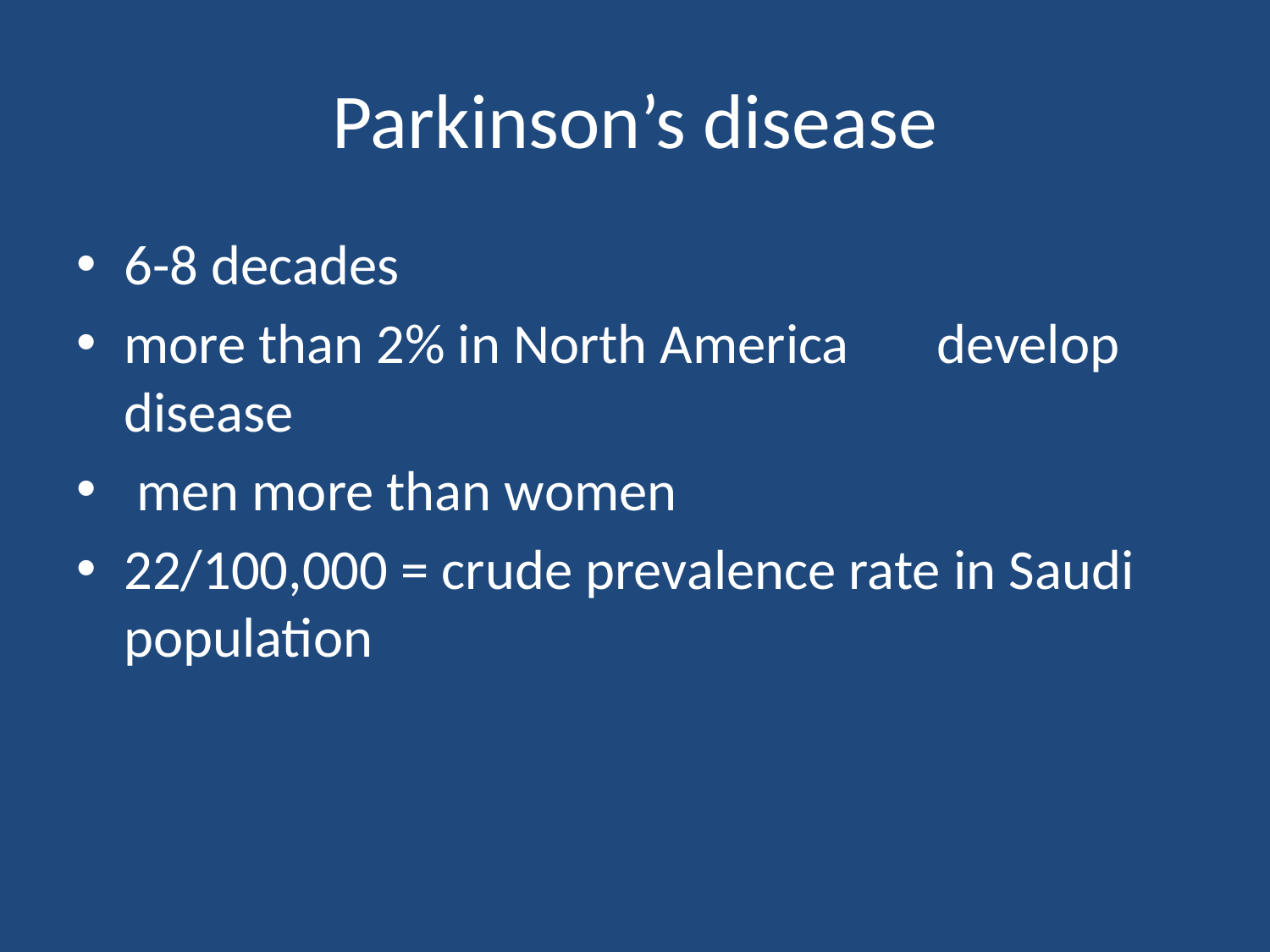

# Parkinson’s disease
6-8 decades
more than 2% in North America 	    develop disease
 men more than women
22/100,000 = crude prevalence rate in Saudi population